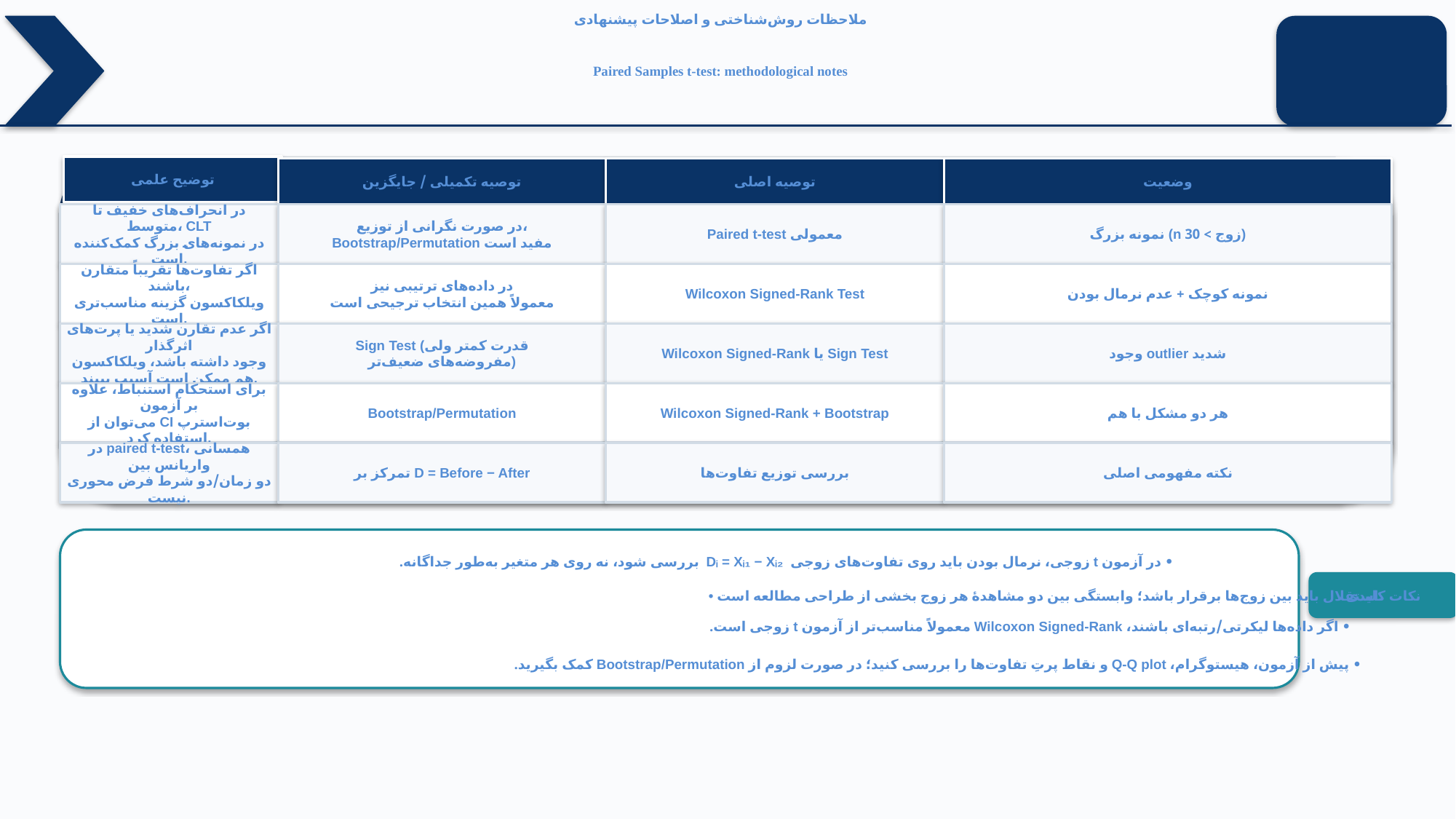

ملاحظات روش‌شناختی و اصلاحات پیشنهادی

Paired Samples t-test: methodological notes
توضیح علمی

توصیه تکمیلی / جایگزین
توصیه اصلی
وضعیت
در انحراف‌های خفیف تا متوسط، CLT
در نمونه‌های بزرگ کمک‌کننده است.
در صورت نگرانی از توزیع،
Bootstrap/Permutation مفید است
Paired t-test معمولی
نمونه بزرگ (n زوج > 30)
اگر تفاوت‌ها تقریباً متقارن باشند،
ویلکاکسون گزینه مناسب‌تری است.
در داده‌های ترتیبی نیز
معمولاً همین انتخاب ترجیحی است
Wilcoxon Signed-Rank Test
نمونه کوچک + عدم نرمال بودن
اگر عدم تقارن شدید یا پرت‌های اثرگذار
وجود داشته باشد، ویلکاکسون هم ممکن است آسیب ببیند.
Sign Test (قدرت کمتر ولی
مفروضه‌های ضعیف‌تر)
Wilcoxon Signed-Rank یا Sign Test
وجود outlier شدید
برای استحکام استنباط، علاوه بر آزمون
می‌توان از CI بوت‌استرپ استفاده کرد.
Bootstrap/Permutation
Wilcoxon Signed-Rank + Bootstrap
هر دو مشکل با هم
در paired t-test، همسانی واریانس بین
دو زمان/دو شرط فرض محوری نیست.
تمرکز بر D = Before − After
بررسی توزیع تفاوت‌ها
نکته مفهومی اصلی

• در آزمون t زوجی، نرمال بودن باید روی تفاوت‌های زوجی  Dᵢ = Xᵢ₁ − Xᵢ₂  بررسی شود، نه روی هر متغیر به‌طور جداگانه.
نکات کلیدی
• استقلال باید بین زوج‌ها برقرار باشد؛ وابستگی بین دو مشاهدهٔ هر زوج بخشی از طراحی مطالعه است.
• اگر داده‌ها لیکرتی/رتبه‌ای باشند، Wilcoxon Signed-Rank معمولاً مناسب‌تر از آزمون t زوجی است.
• پیش از آزمون، هیستوگرام، Q-Q plot و نقاط پرتِ تفاوت‌ها را بررسی کنید؛ در صورت لزوم از Bootstrap/Permutation کمک بگیرید.